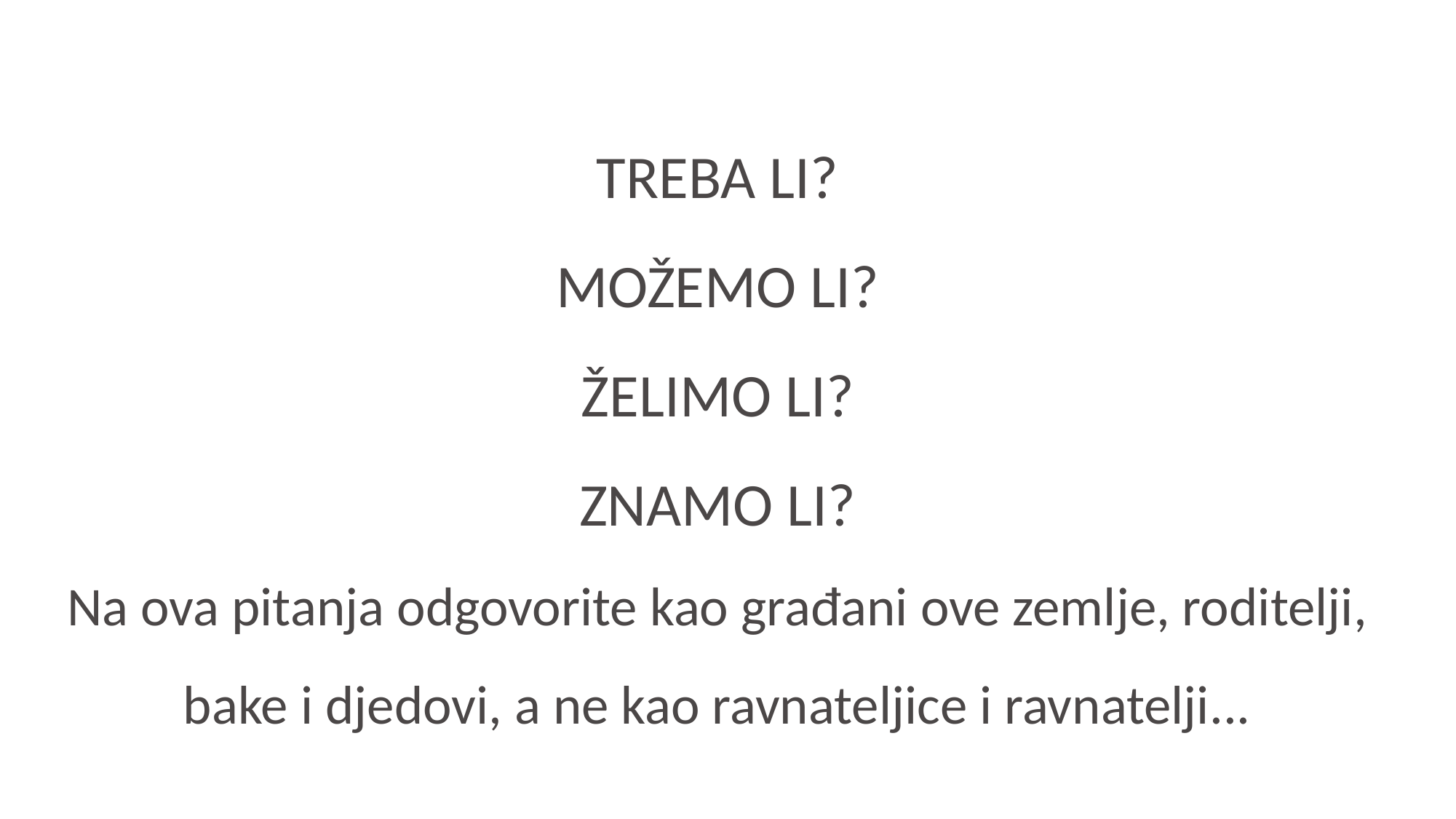

TREBA LI?
MOŽEMO LI?
ŽELIMO LI?
ZNAMO LI?
Na ova pitanja odgovorite kao građani ove zemlje, roditelji, bake i djedovi, a ne kao ravnateljice i ravnatelji...